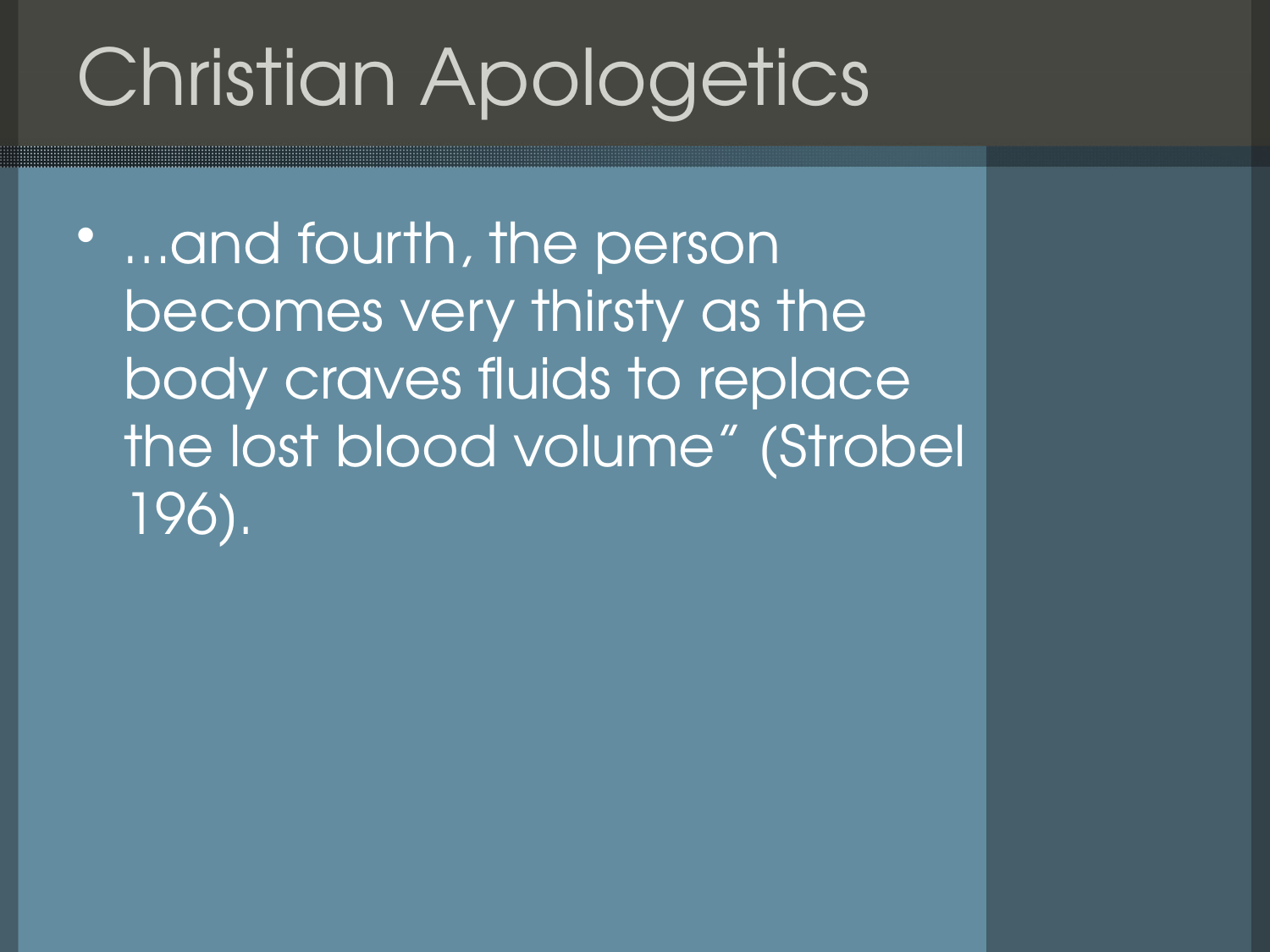

# Christian Apologetics
…and fourth, the person becomes very thirsty as the body craves fluids to replace the lost blood volume” (Strobel 196).